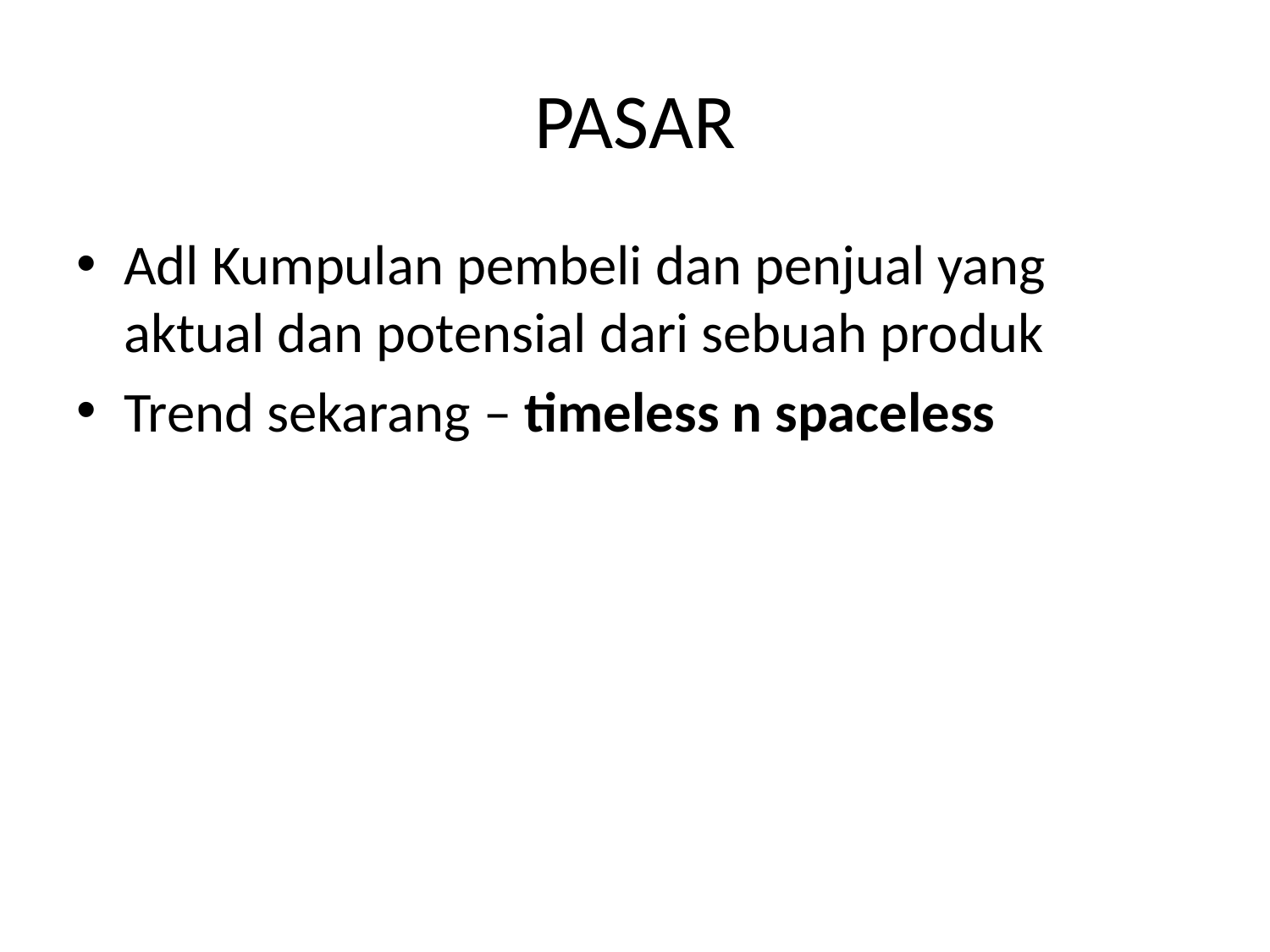

# PASAR
Adl Kumpulan pembeli dan penjual yang aktual dan potensial dari sebuah produk
Trend sekarang – timeless n spaceless